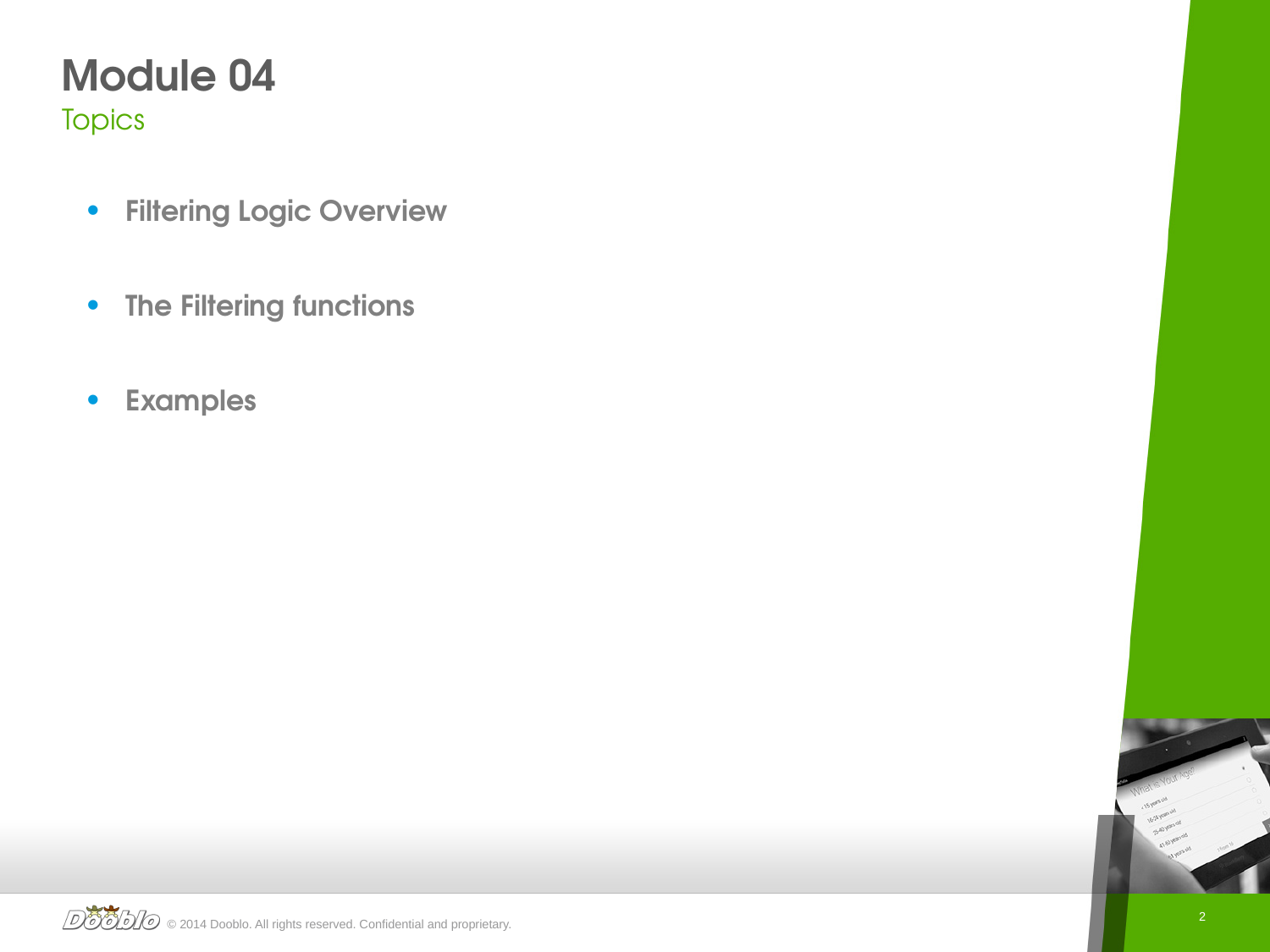

# Module 04
Topics
Filtering Logic Overview

The Filtering functions

Examples

2